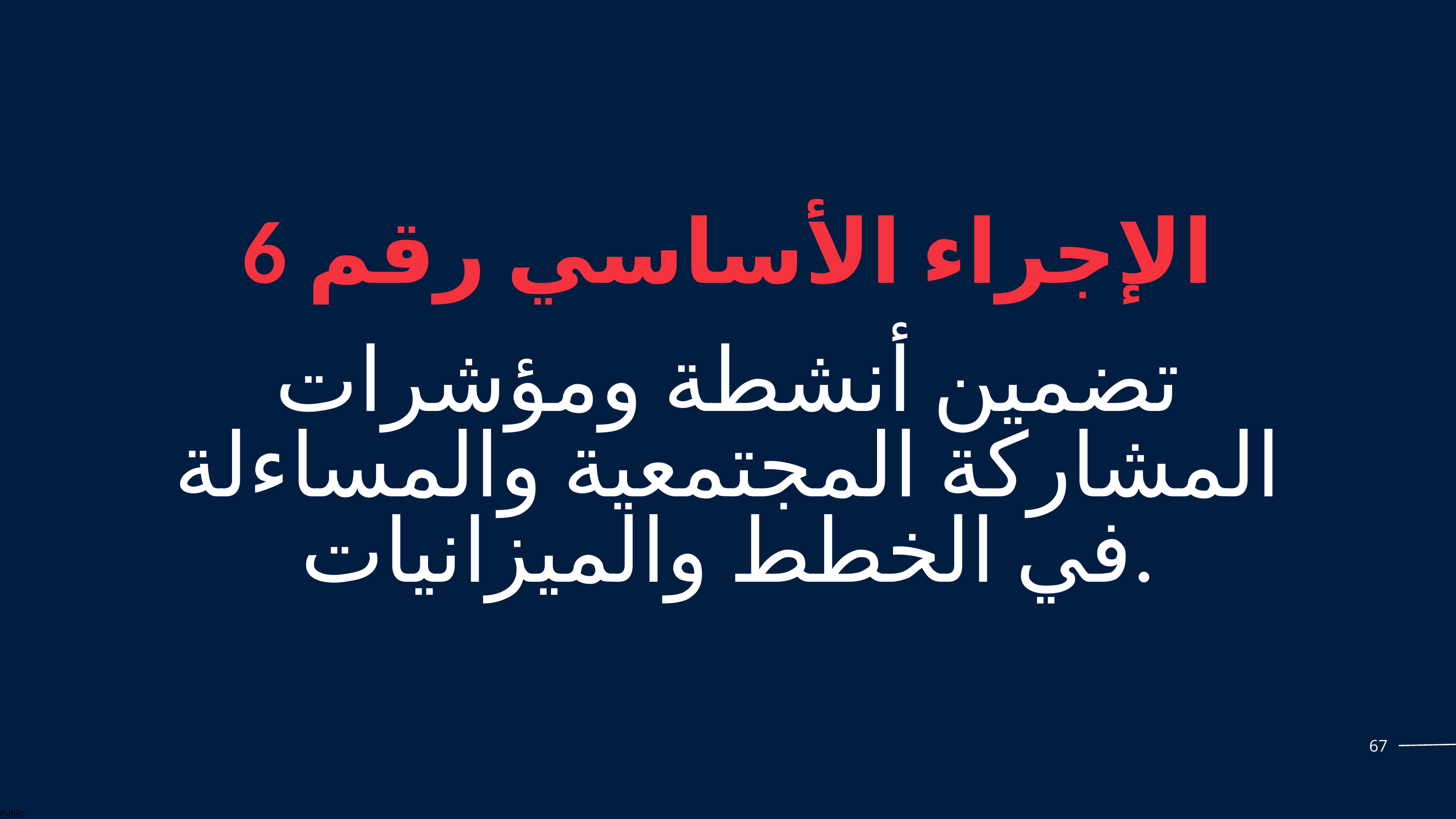

الإجراء الأساسي رقم 6

تضمين أنشطة ومؤشرات المشاركة المجتمعية والمساءلة في الخطط والميزانيات.